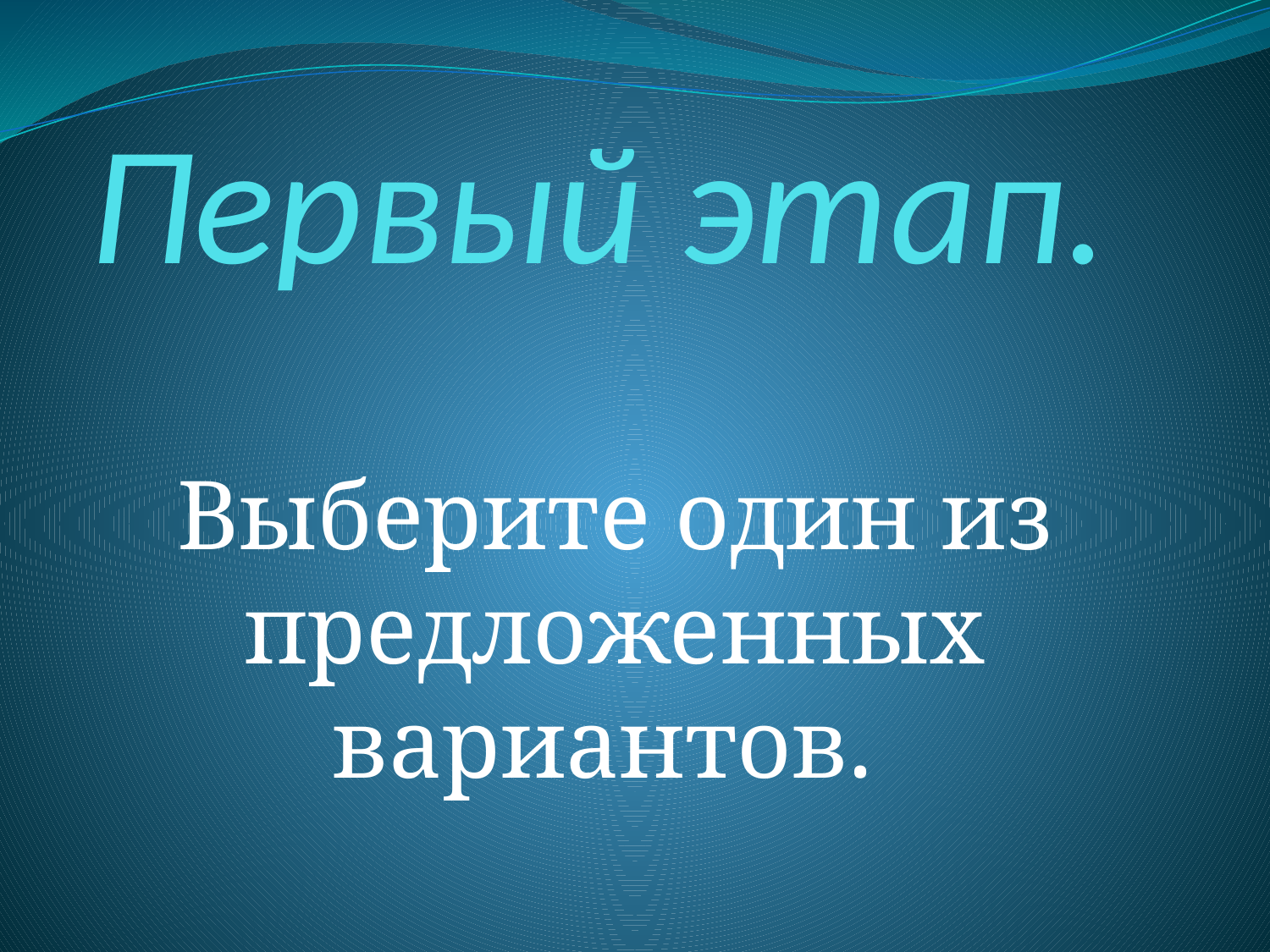

# Первый этап.
Выберите один из предложенных вариантов.